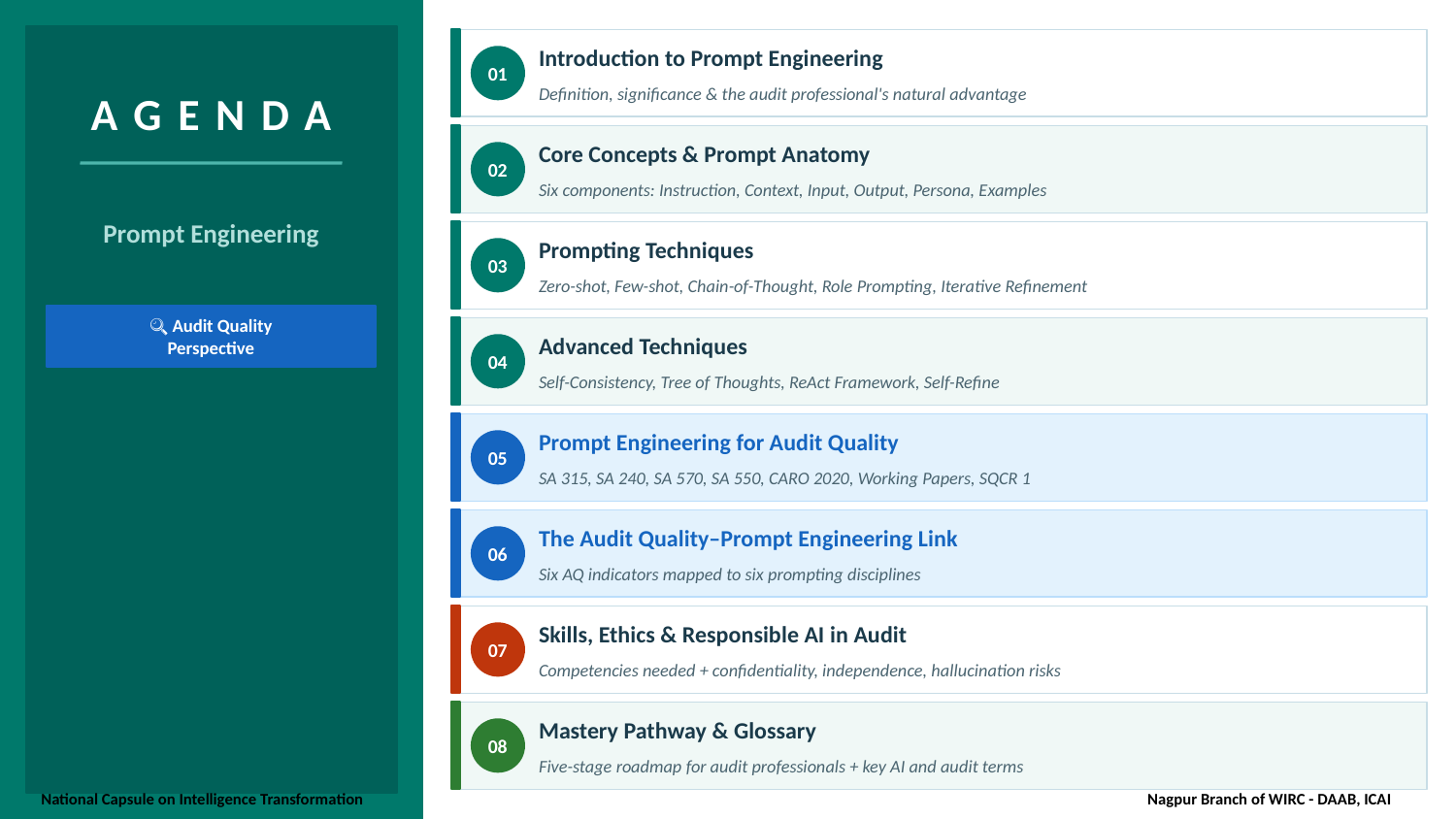

Introduction to Prompt Engineering

01
AGENDA
Definition, significance & the audit professional's natural advantage

Core Concepts & Prompt Anatomy

02

Six components: Instruction, Context, Input, Output, Persona, Examples
Prompt Engineering

Prompting Techniques

03
Zero-shot, Few-shot, Chain-of-Thought, Role Prompting, Iterative Refinement

🔍 Audit Quality
Perspective

Advanced Techniques

04
Self-Consistency, Tree of Thoughts, ReAct Framework, Self-Refine

Prompt Engineering for Audit Quality

05
SA 315, SA 240, SA 570, SA 550, CARO 2020, Working Papers, SQCR 1

The Audit Quality–Prompt Engineering Link

06
Six AQ indicators mapped to six prompting disciplines

Skills, Ethics & Responsible AI in Audit

07
Competencies needed + confidentiality, independence, hallucination risks

Mastery Pathway & Glossary

08
Five-stage roadmap for audit professionals + key AI and audit terms
National Capsule on Intelligence Transformation					                        Nagpur Branch of WIRC - DAAB, ICAI